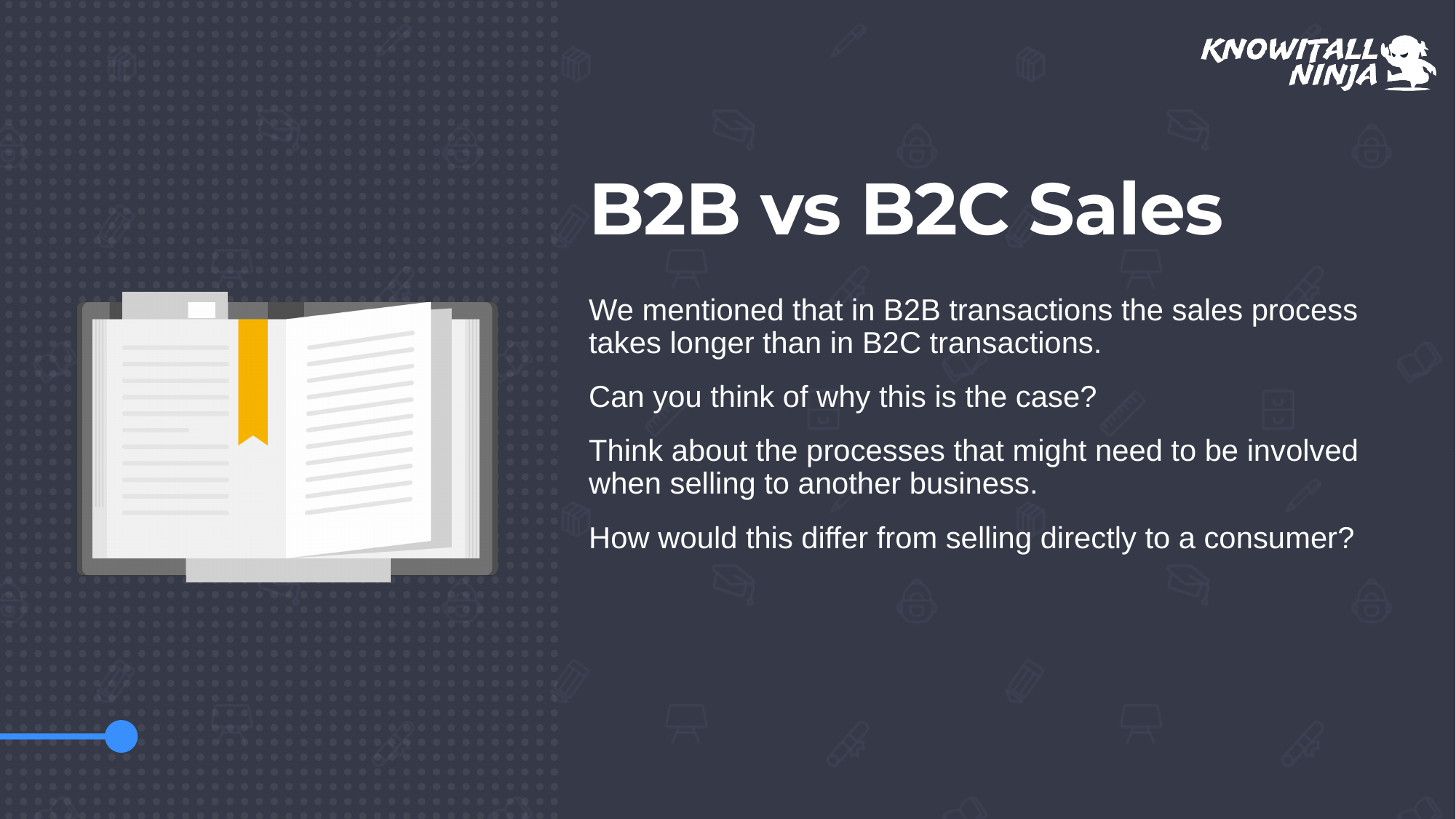

# B2B vs B2C Sales
We mentioned that in B2B transactions the sales process takes longer than in B2C transactions.
Can you think of why this is the case?
Think about the processes that might need to be involved when selling to another business.
How would this differ from selling directly to a consumer?